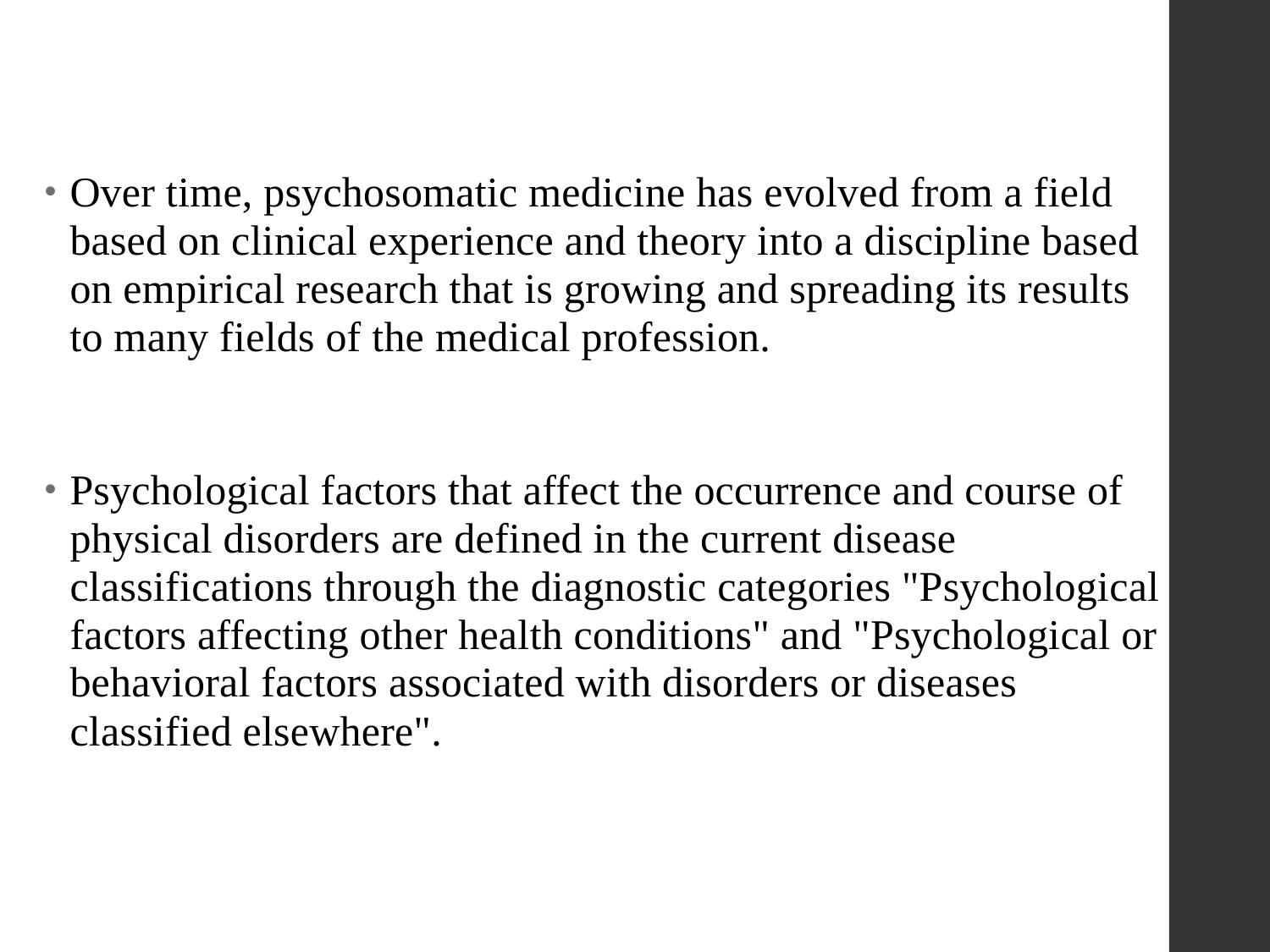

Over time, psychosomatic medicine has evolved from a field based on clinical experience and theory into a discipline based on empirical research that is growing and spreading its results to many fields of the medical profession.

Psychological factors that affect the occurrence and course of physical disorders are defined in the current disease classifications through the diagnostic categories "Psychological factors affecting other health conditions" and "Psychological or behavioral factors associated with disorders or diseases classified elsewhere".